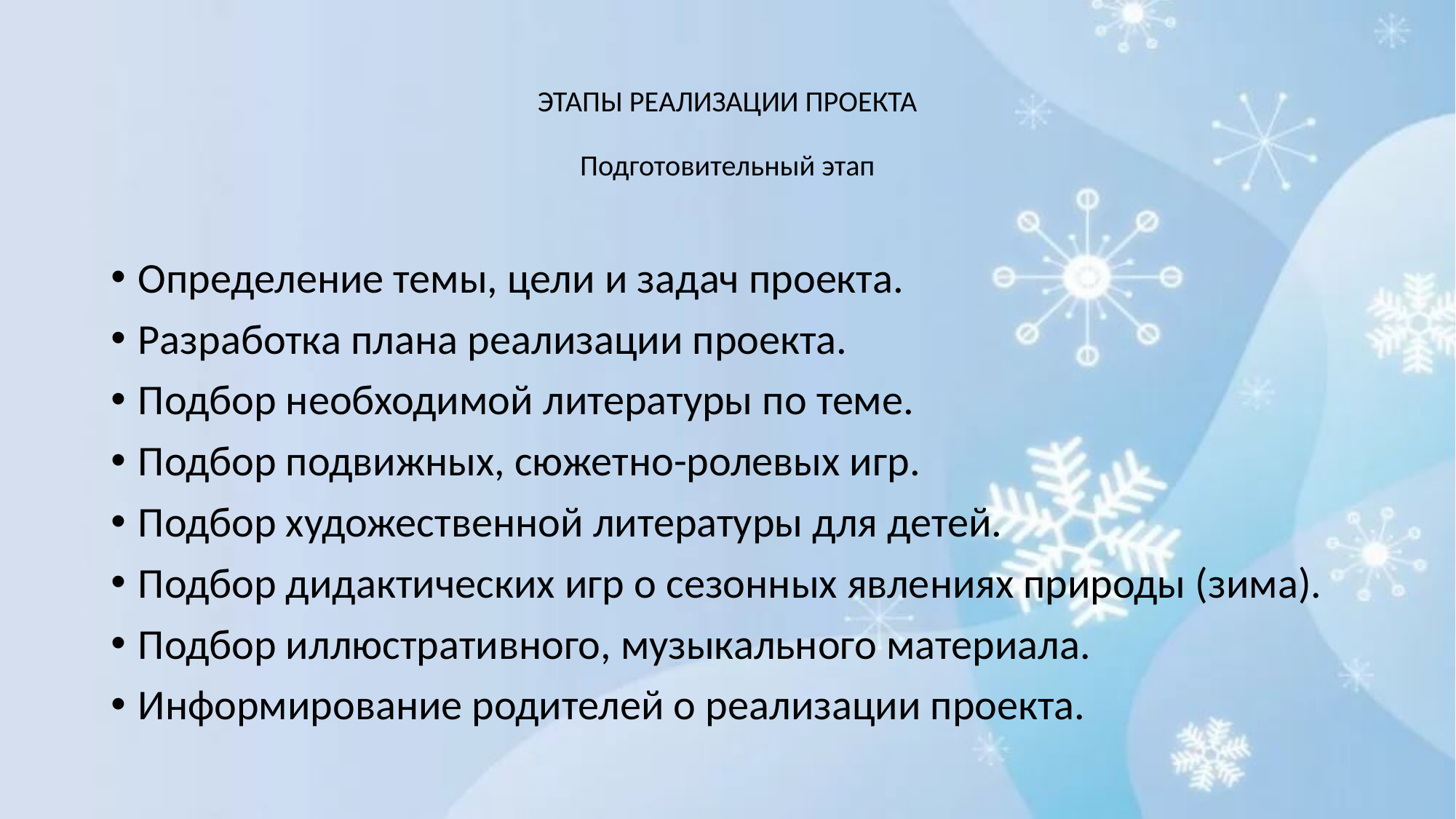

# ЭТАПЫ РЕАЛИЗАЦИИ ПРОЕКТА Подготовительный этап
Определение темы, цели и задач проекта.
Разработка плана реализации проекта.
Подбор необходимой литературы по теме.
Подбор подвижных, сюжетно-ролевых игр.
Подбор художественной литературы для детей.
Подбор дидактических игр о сезонных явлениях природы (зима).
Подбор иллюстративного, музыкального материала.
Информирование родителей о реализации проекта.